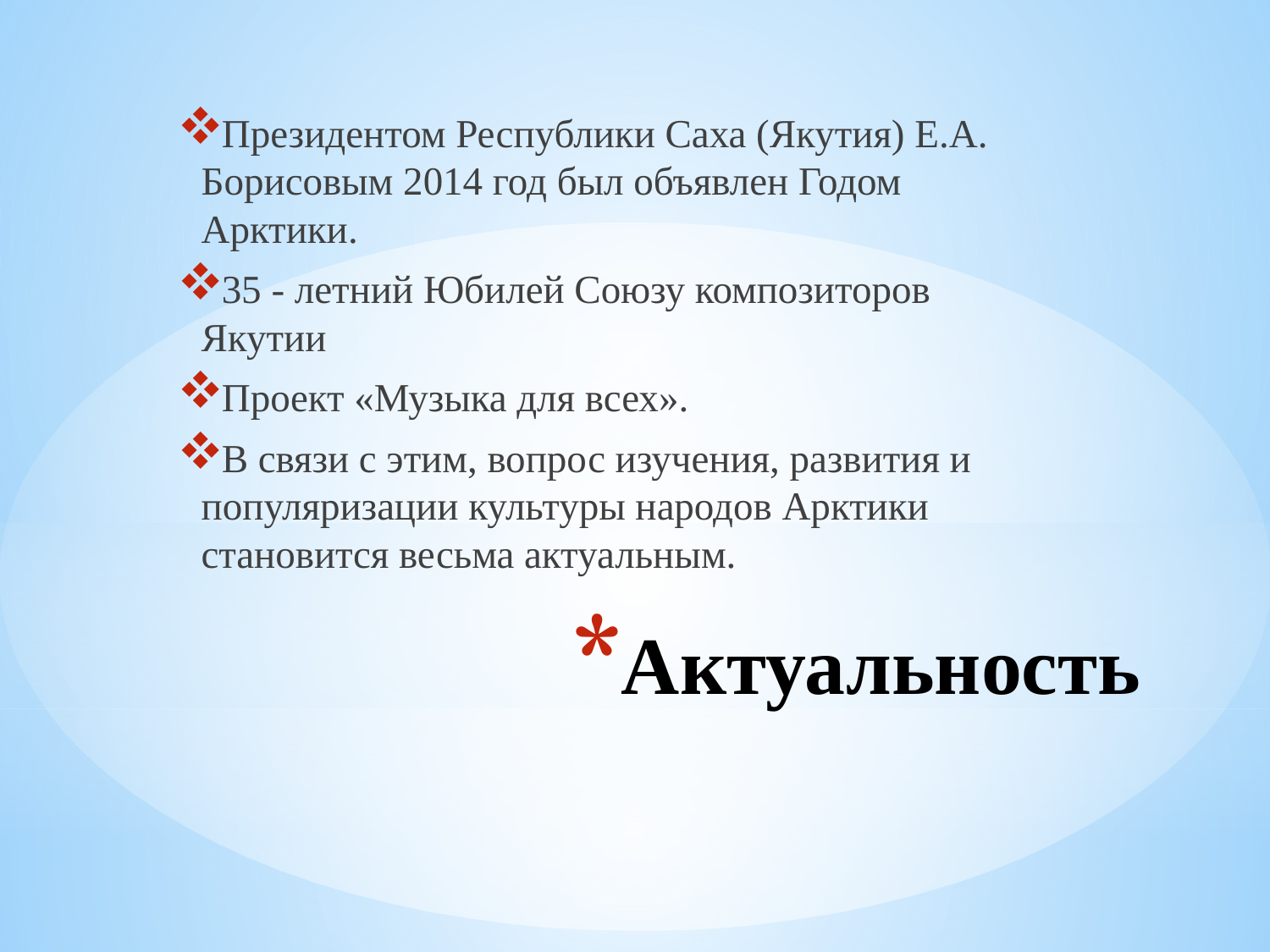

Президентом Республики Саха (Якутия) Е.А. Борисовым 2014 год был объявлен Годом Арктики.
35 - летний Юбилей Союзу композиторов Якутии
Проект «Музыка для всех».
В связи с этим, вопрос изучения, развития и популяризации культуры народов Арктики становится весьма актуальным.

# Актуальность